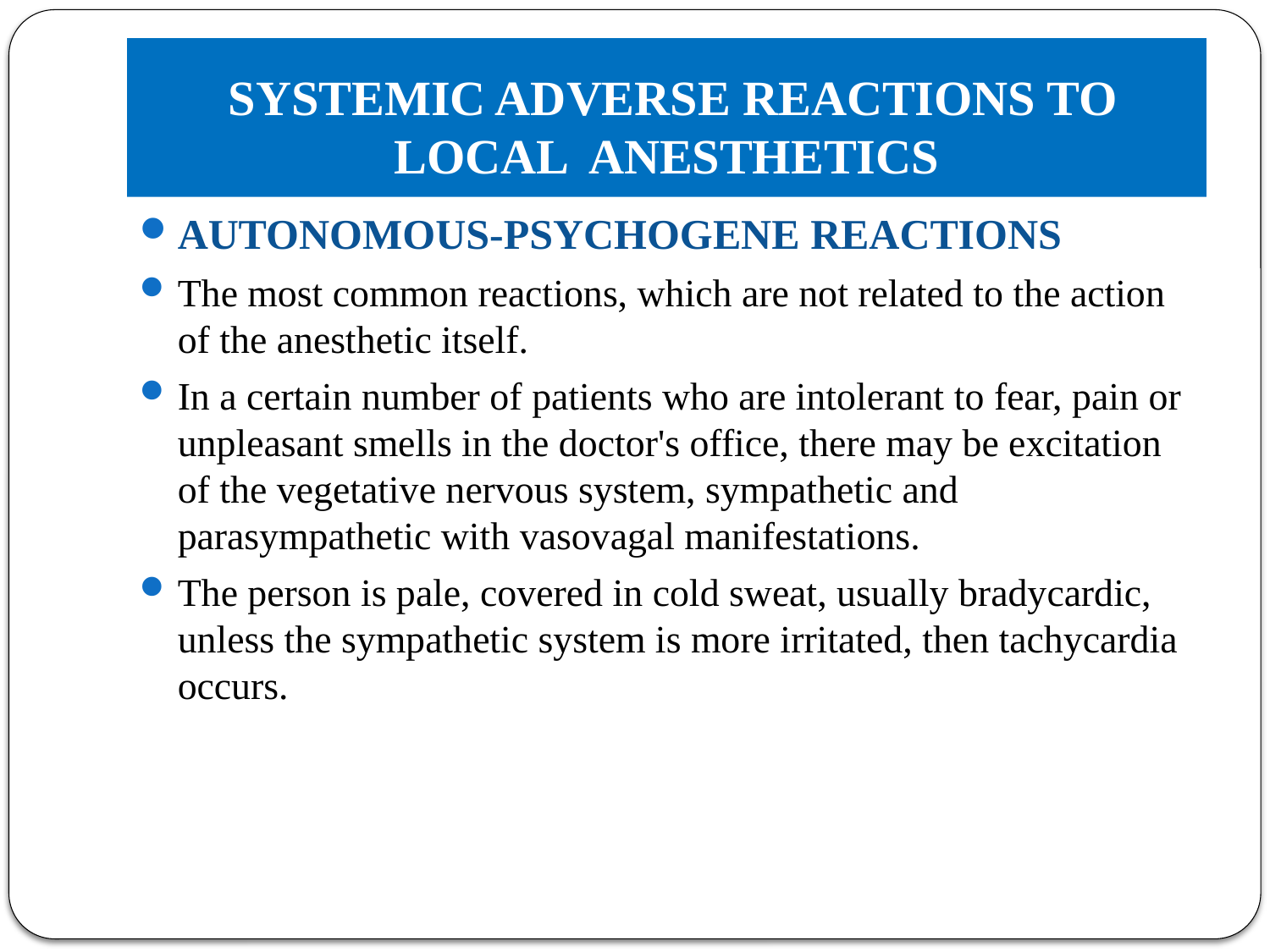

# SYSTEMIC ADVERSE REACTIONS TO LOCAL  ANESTHETICS
AUTONOMOUS-PSYCHOGENE REACTIONS
The most common reactions, which are not related to the action of the anesthetic itself.
In a certain number of patients who are intolerant to fear, pain or unpleasant smells in the doctor's office, there may be excitation of the vegetative nervous system, sympathetic and parasympathetic with vasovagal manifestations.
The person is pale, covered in cold sweat, usually bradycardic, unless the sympathetic system is more irritated, then tachycardia occurs.